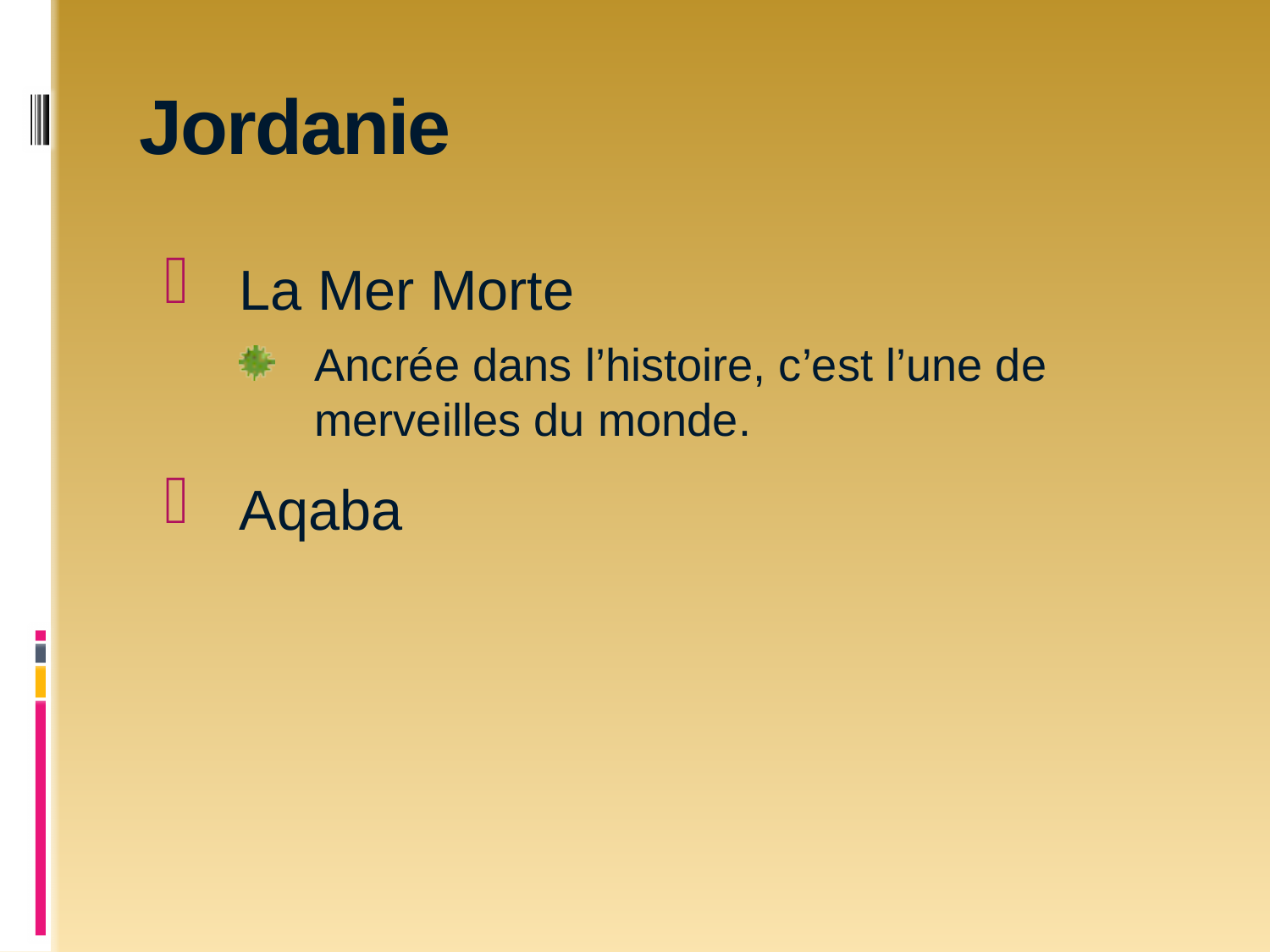

# Jordanie
La Mer Morte
Ancrée dans l’histoire, c’est l’une de merveilles du monde.
Aqaba